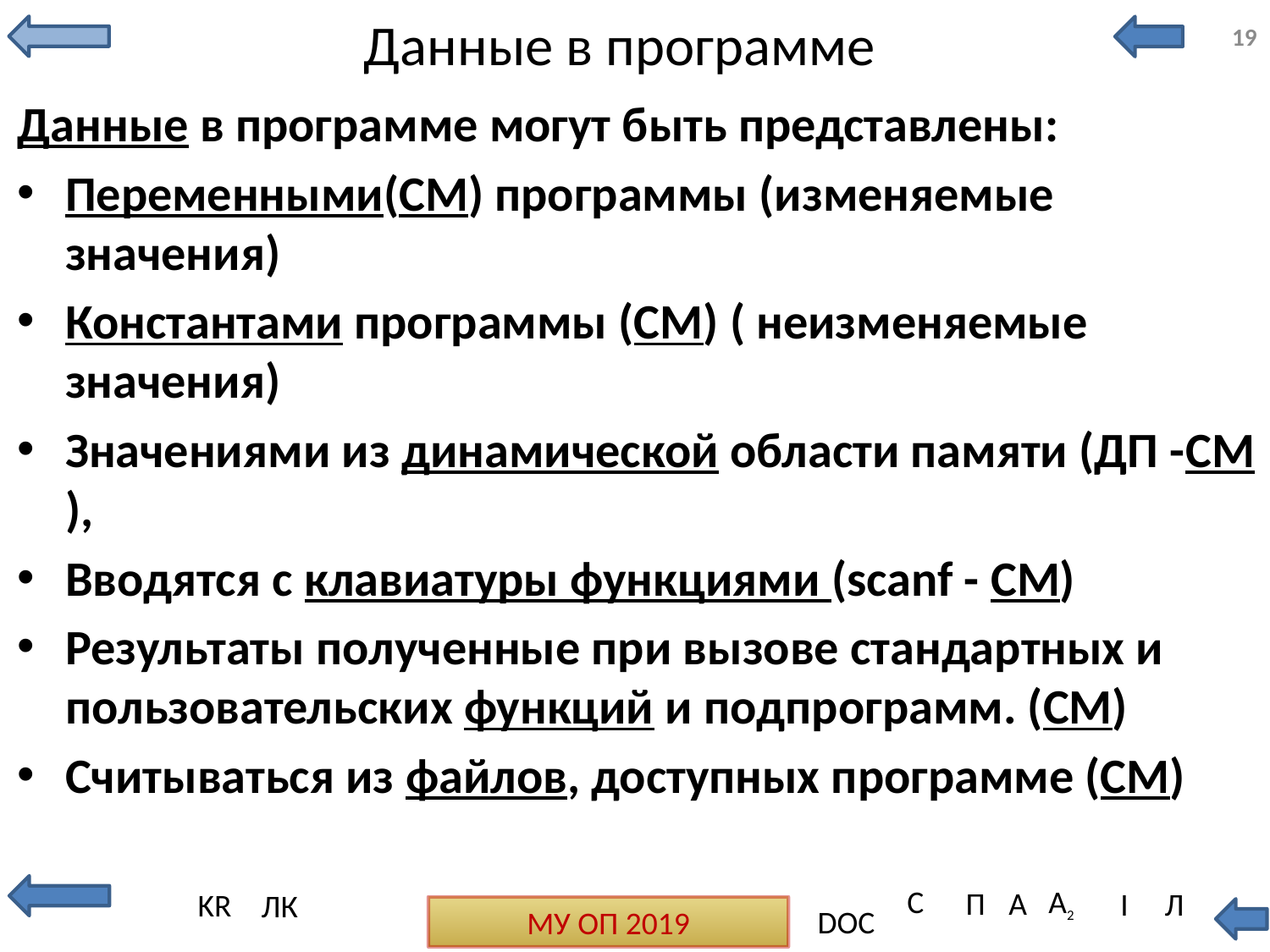

# Данные в программе
19
Данные в программе могут быть представлены:
Переменными(СМ) программы (изменяемые значения)
Константами программы (СМ) ( неизменяемые значения)
Значениями из динамической области памяти (ДП -СМ),
Вводятся с клавиатуры функциями (scanf - СМ)
Результаты полученные при вызове стандартных и пользовательских функций и подпрограмм. (СМ)
Считываться из файлов, доступных программе (СМ)